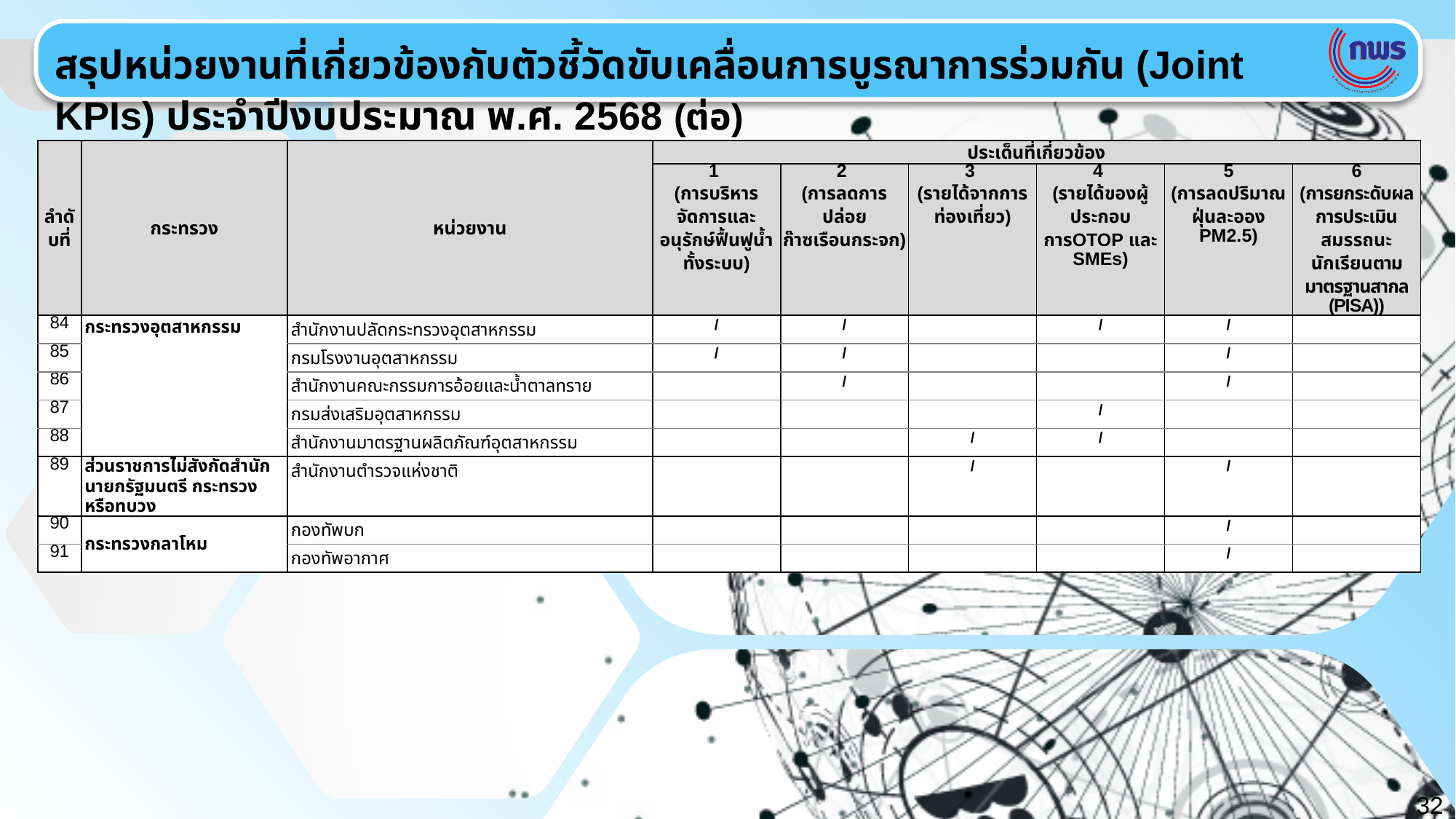

สรุปหน่วยงานที่เกี่ยวข้องกับตัวชี้วัดขับเคลื่อนการบูรณาการร่วมกัน (Joint KPIs) ประจำปีงบประมาณ พ.ศ. 2568 (ต่อ)
| ลำดับที่ | กระทรวง | หน่วยงาน | ประเด็นที่เกี่ยวข้อง |  |  |  |  |  |
| --- | --- | --- | --- | --- | --- | --- | --- | --- |
|  |  |  | 1 (การบริหารจัดการและอนุรักษ์ฟื้นฟูน้ำทั้งระบบ) | 2 (การลดการปล่อย ก๊าซเรือนกระจก) | 3 (รายได้จากการท่องเที่ยว) | 4 (รายได้ของผู้ประกอบการOTOP และ SMEs) | 5 (การลดปริมาณฝุ่นละออง PM2.5) | 6 (การยกระดับผลการประเมินสมรรถนะนักเรียนตามมาตรฐานสากล (PISA)) |
| 84 | กระทรวงอุตสาหกรรม | สำนักงานปลัดกระทรวงอุตสาหกรรม | / | / |  | / | / |  |
| 85 |  | กรมโรงงานอุตสาหกรรม | / | / |  |  | / |  |
| 86 |  | สำนักงานคณะกรรมการอ้อยและน้ำตาลทราย |  | / |  |  | / |  |
| 87 |  | กรมส่งเสริมอุตสาหกรรม |  |  |  | / |  |  |
| 88 |  | สำนักงานมาตรฐานผลิตภัณฑ์อุตสาหกรรม |  |  | / | / |  |  |
| 89 | ส่วนราชการไม่สังกัดสำนักนายกรัฐมนตรี กระทรวงหรือทบวง | สำนักงานตำรวจแห่งชาติ |  |  | / |  | / |  |
| 90 | กระทรวงกลาโหม | กองทัพบก |  |  |  |  | / |  |
| 91 |  | กองทัพอากาศ |  |  |  |  | / |  |
32